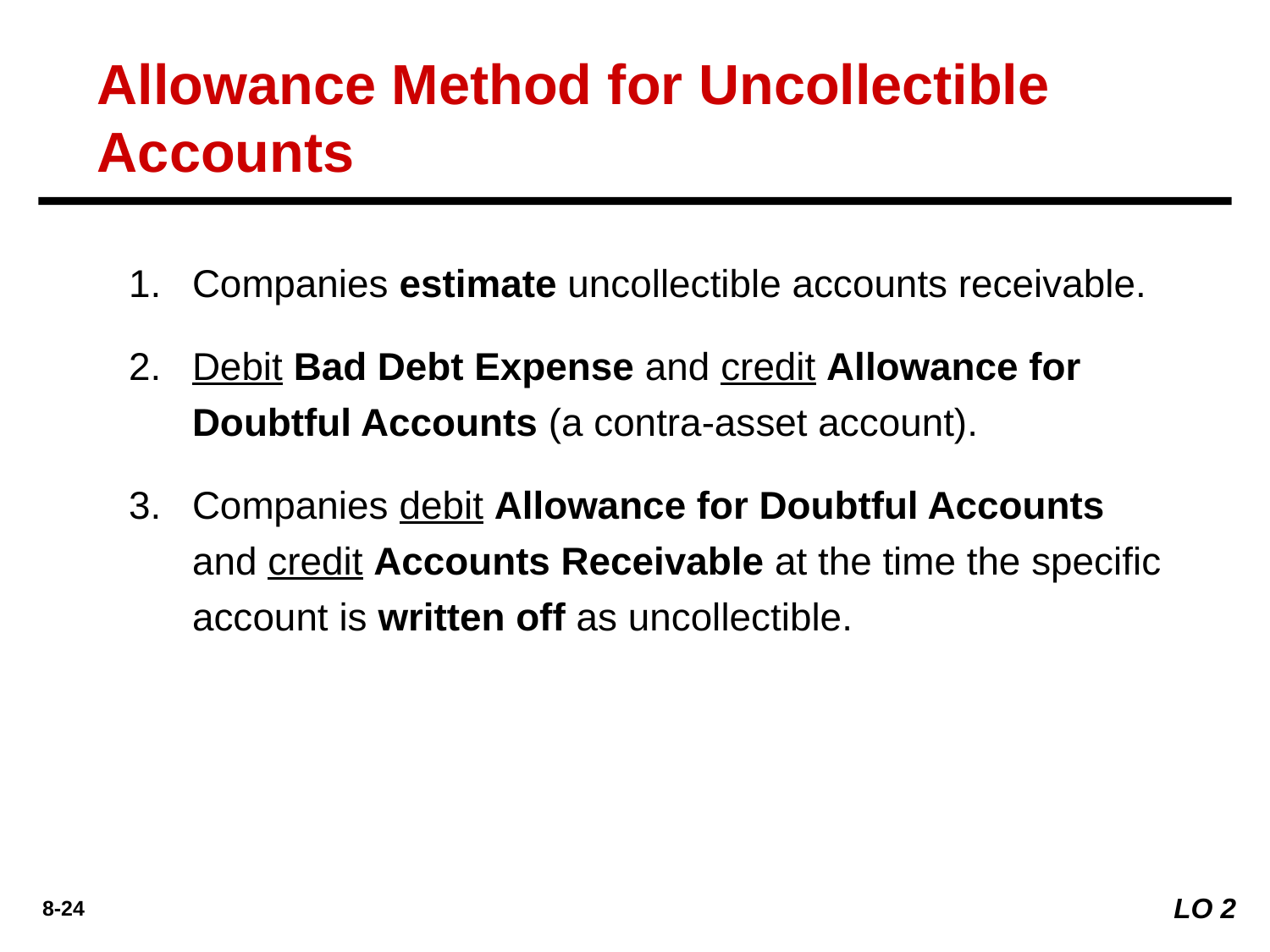

Allowance Method for Uncollectible Accounts

Companies estimate uncollectible accounts receivable.
Debit Bad Debt Expense and credit Allowance for Doubtful Accounts (a contra-asset account).
Companies debit Allowance for Doubtful Accounts and credit Accounts Receivable at the time the specific account is written off as uncollectible.
LO 2